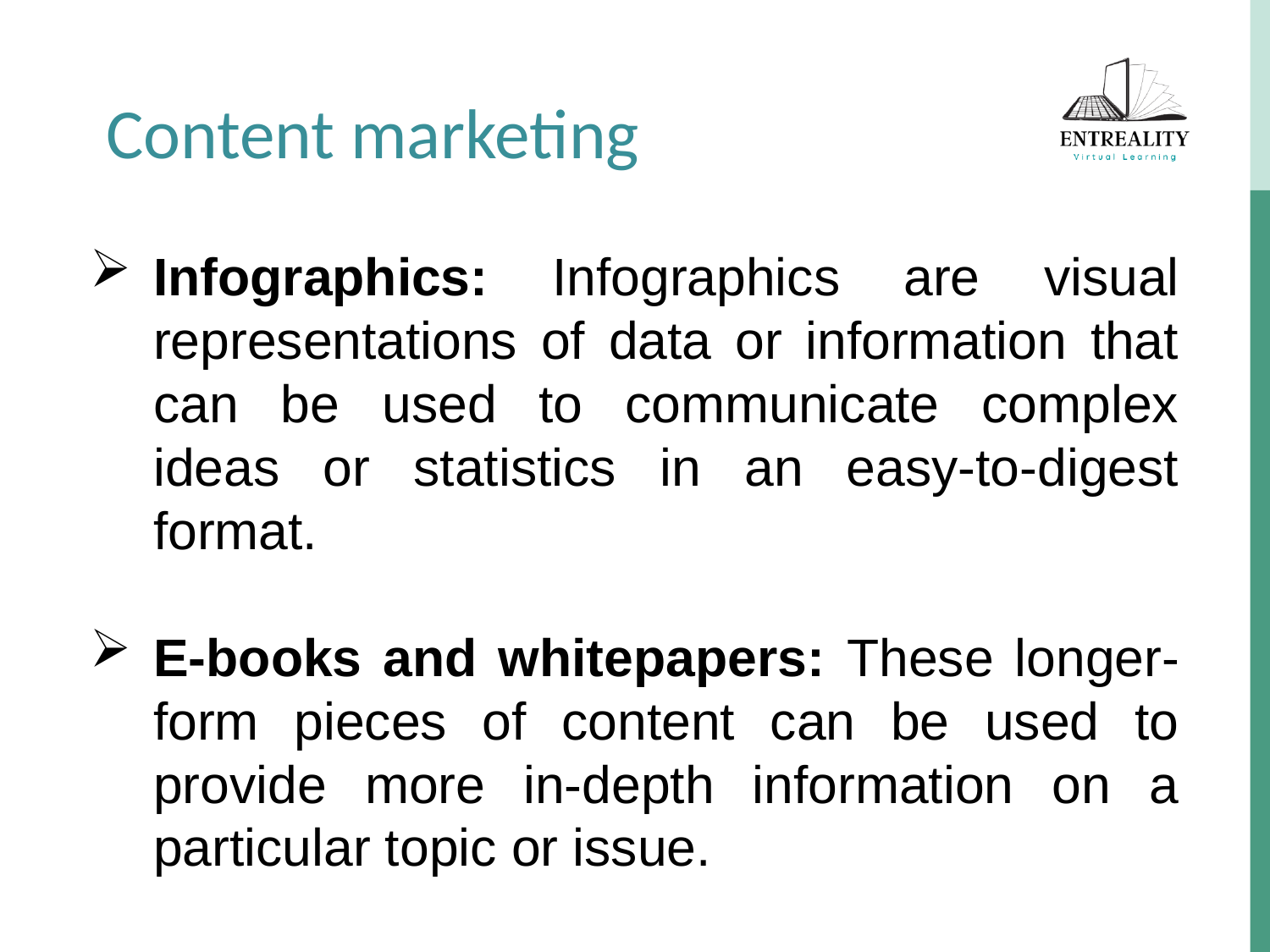

Content marketing

Infographics: Infographics are visual representations of data or information that can be used to communicate complex ideas or statistics in an easy-to-digest format.

E-books and whitepapers: These longer-form pieces of content can be used to provide more in-depth information on a particular topic or issue.